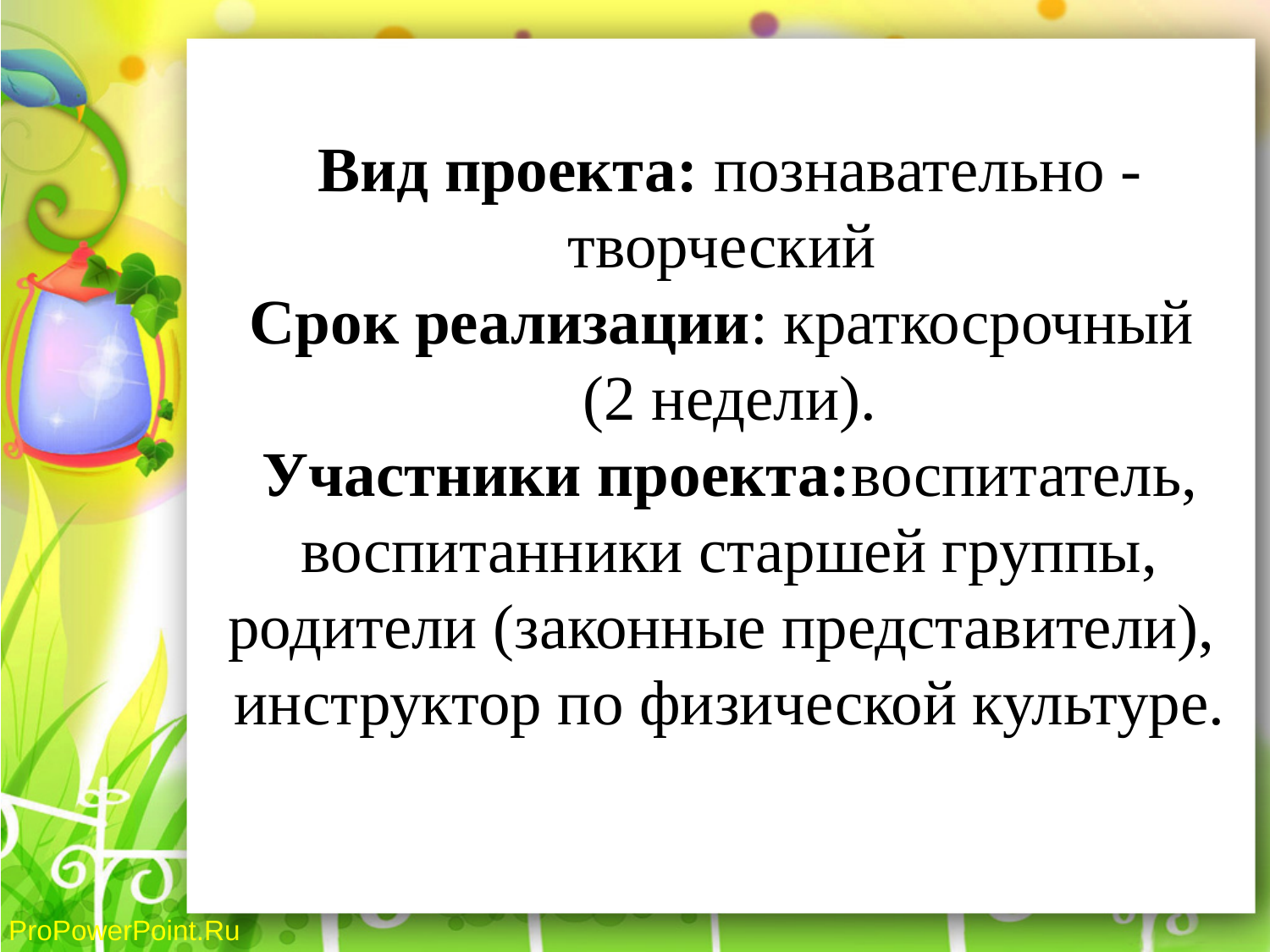

# Вид проекта: познавательно - творческий Срок реализации: краткосрочный  (2 недели). Участники проекта:воспитатель, воспитанники старшей группы, родители (законные представители),  инструктор по физической культуре.